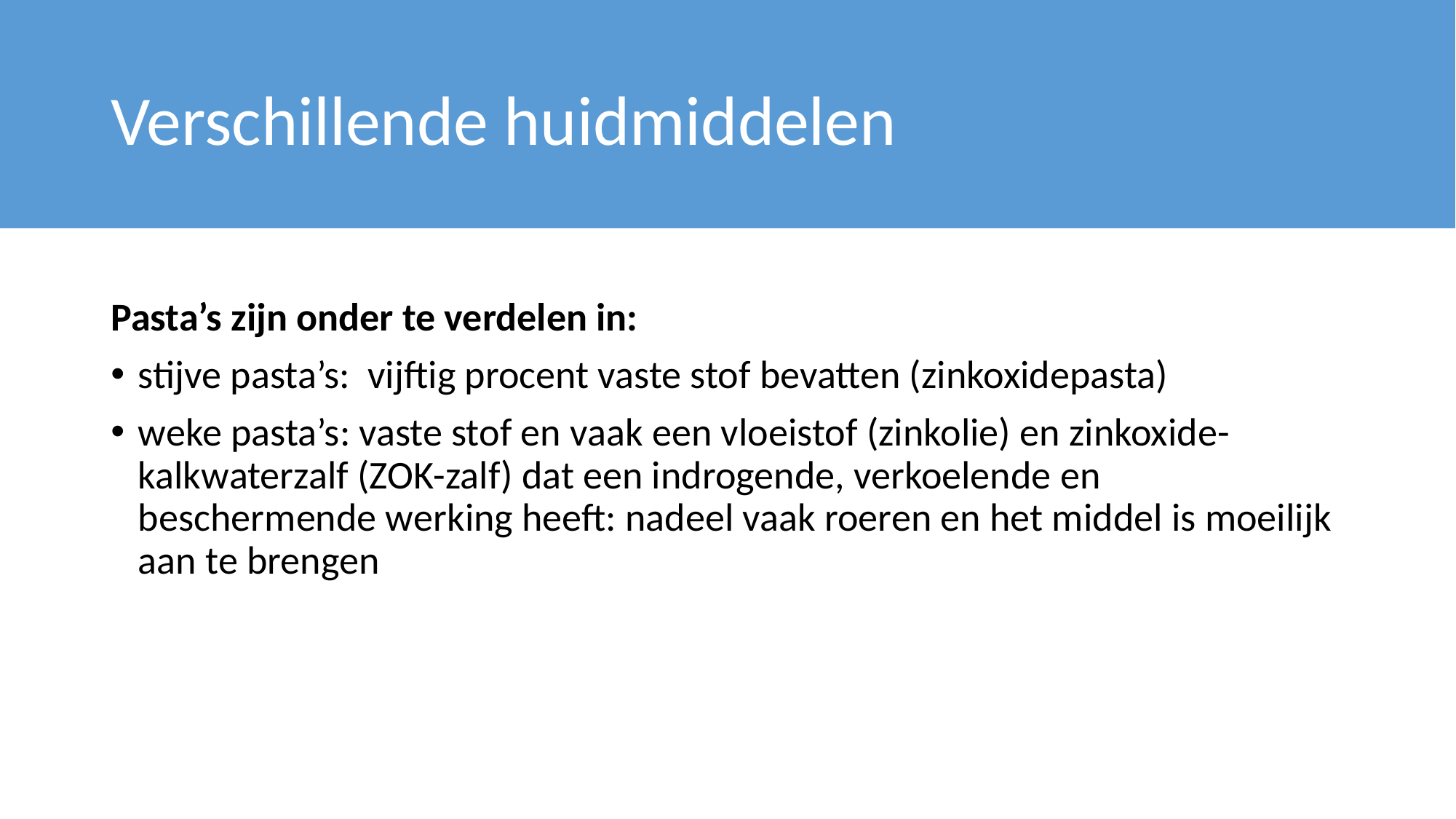

# Verschillende huidmiddelen
Pasta’s zijn onder te verdelen in:
stijve pasta’s:  vijftig procent vaste stof bevatten (zinkoxidepasta)
weke pasta’s: vaste stof en vaak een vloeistof (zinkolie) en zinkoxide-kalkwaterzalf (ZOK-zalf) dat een indrogende, verkoelende en beschermende werking heeft: nadeel vaak roeren en het middel is moeilijk aan te brengen